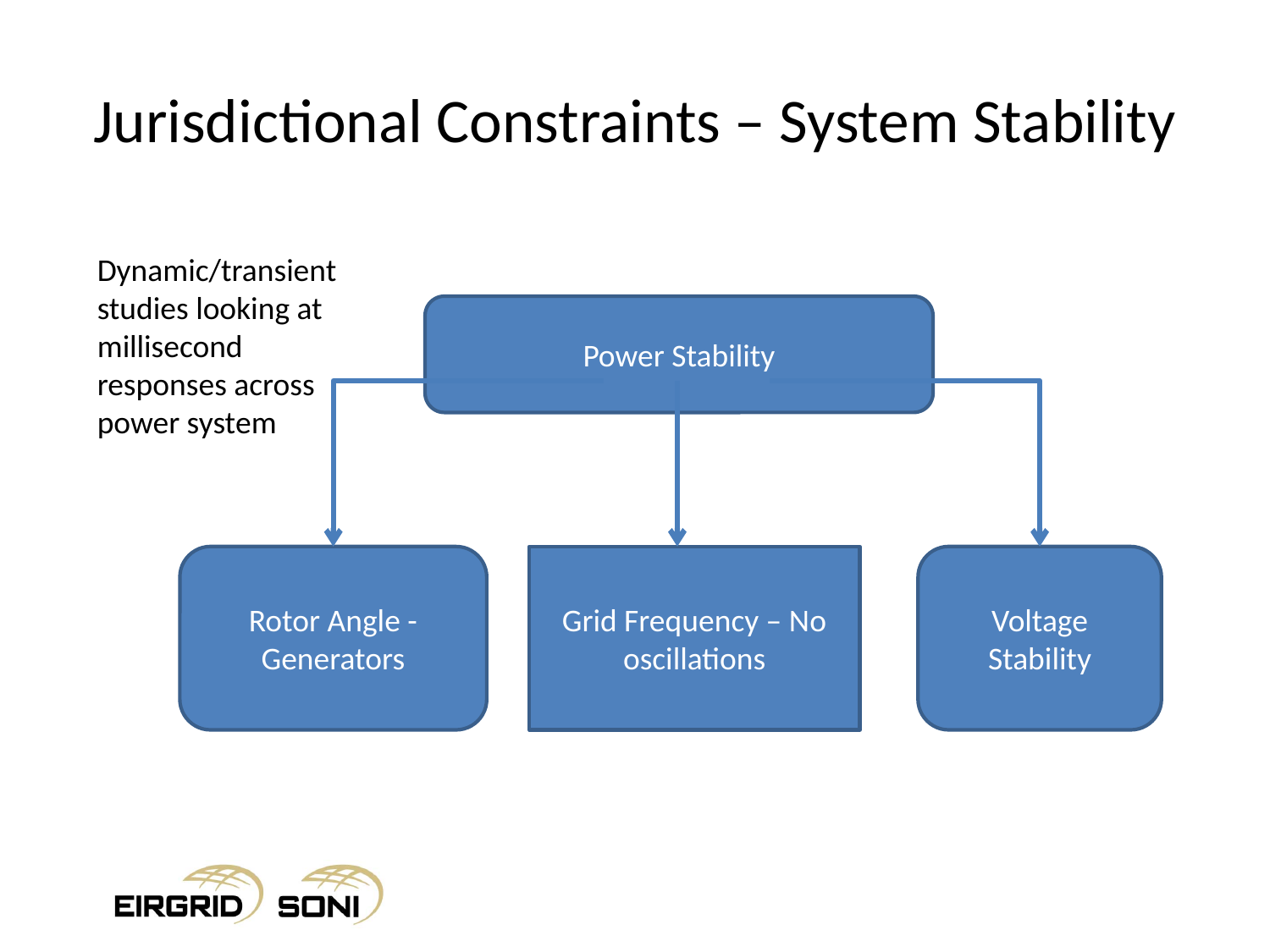

# Jurisdictional Constraints – System Stability
Dynamic/transient studies looking at millisecond responses across power system
Power Stability
Rotor Angle - Generators
Grid Frequency – No oscillations
Voltage Stability